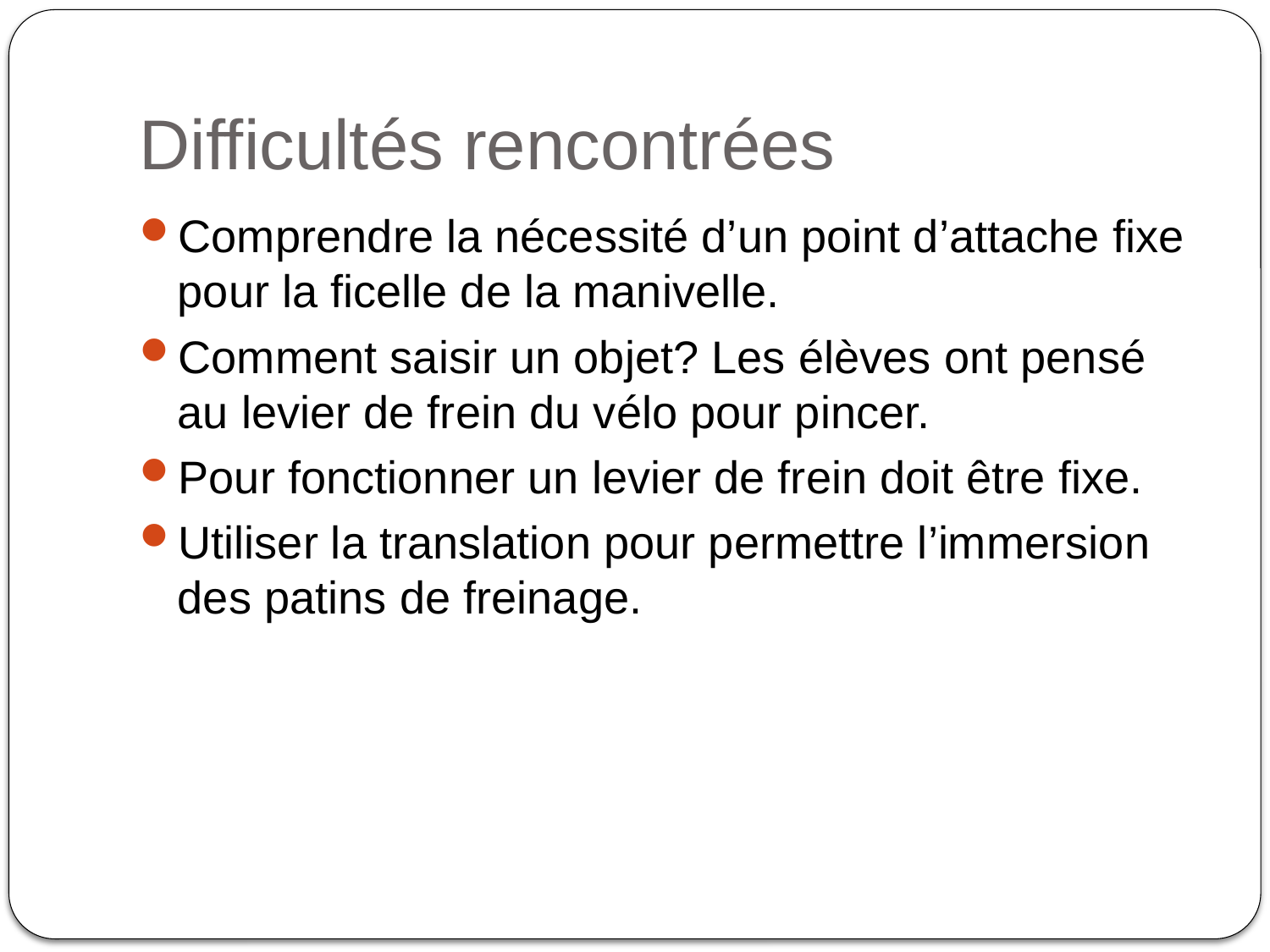

# Difficultés rencontrées
Comprendre la nécessité d’un point d’attache fixe pour la ficelle de la manivelle.
Comment saisir un objet? Les élèves ont pensé au levier de frein du vélo pour pincer.
Pour fonctionner un levier de frein doit être fixe.
Utiliser la translation pour permettre l’immersion des patins de freinage.